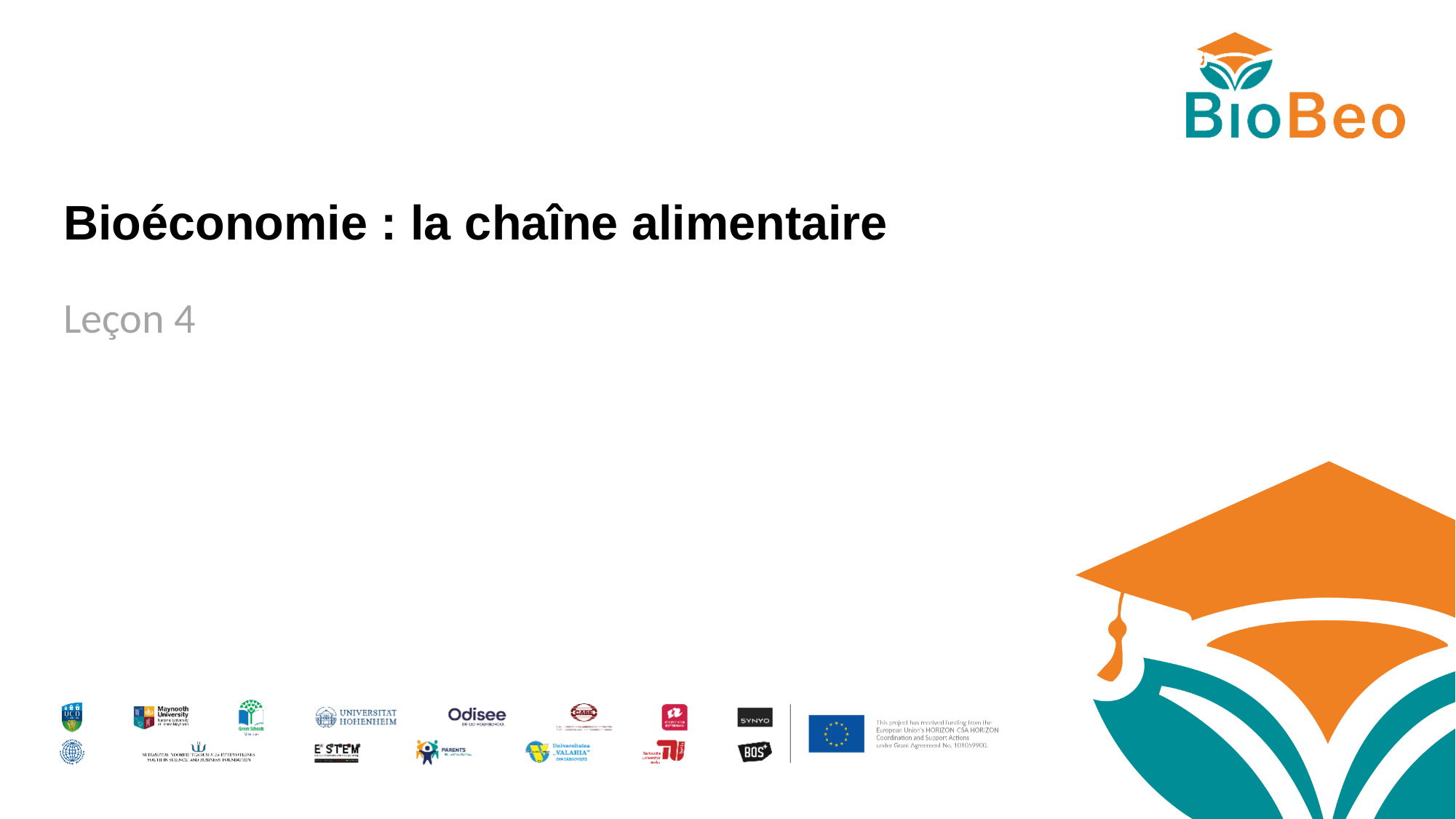

# Bioéconomie : la chaîne alimentaire
Leçon 4